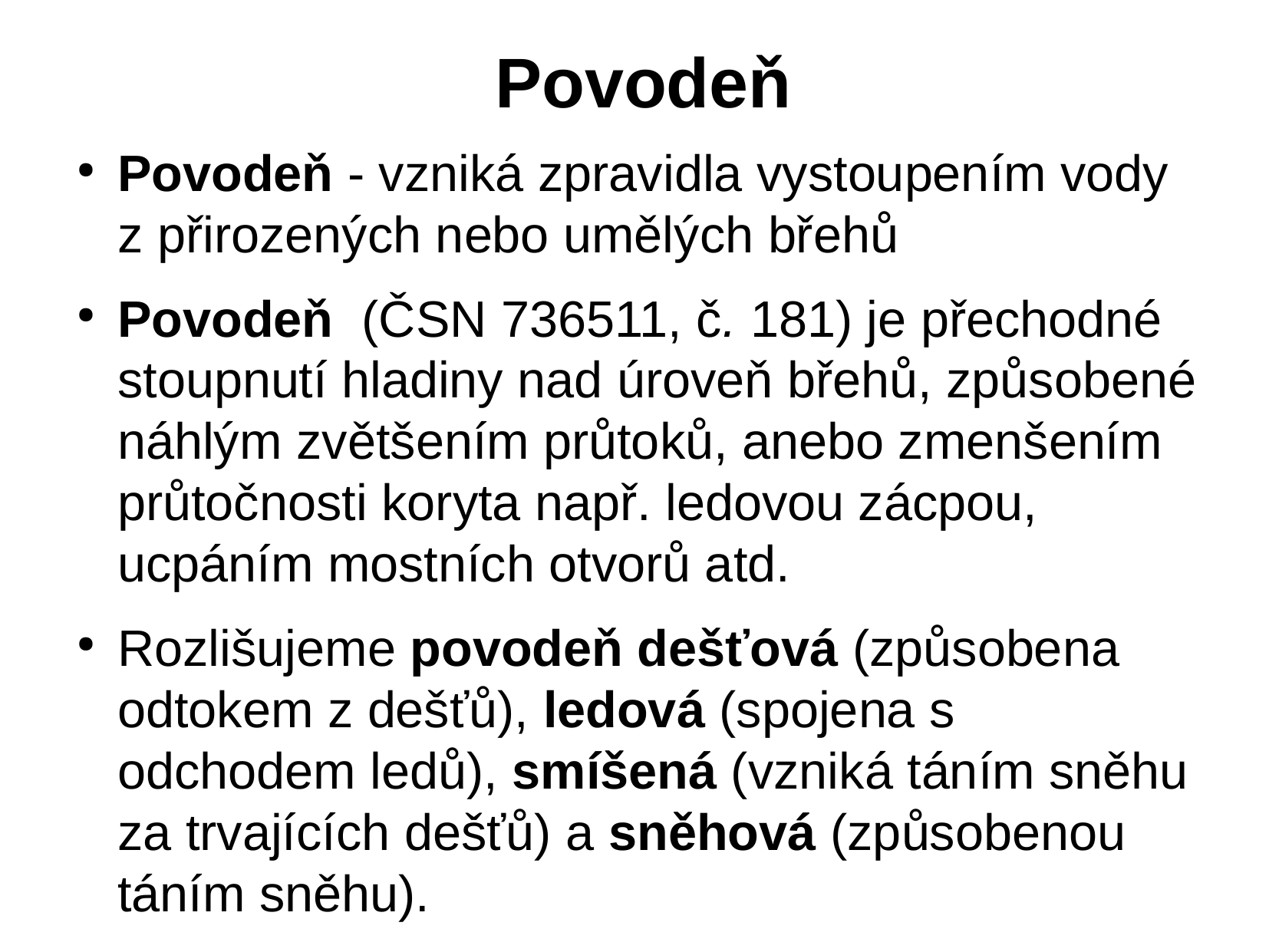

# Povodeň
Povodeň - vzniká zpravidla vystoupením vody z přirozených nebo umělých břehů
Povodeň  (ČSN 736511, č. 181) je přechodné stoupnutí hladiny nad úroveň břehů, způsobené náhlým zvětšením průtoků, anebo zmenšením průtočnosti koryta např. ledovou zácpou, ucpáním mostních otvorů atd.
Rozlišujeme povodeň dešťová (způsobena odtokem z dešťů), ledová (spojena s odchodem ledů), smíšená (vzniká táním sněhu za trvajících dešťů) a sněhová (způsobenou táním sněhu).